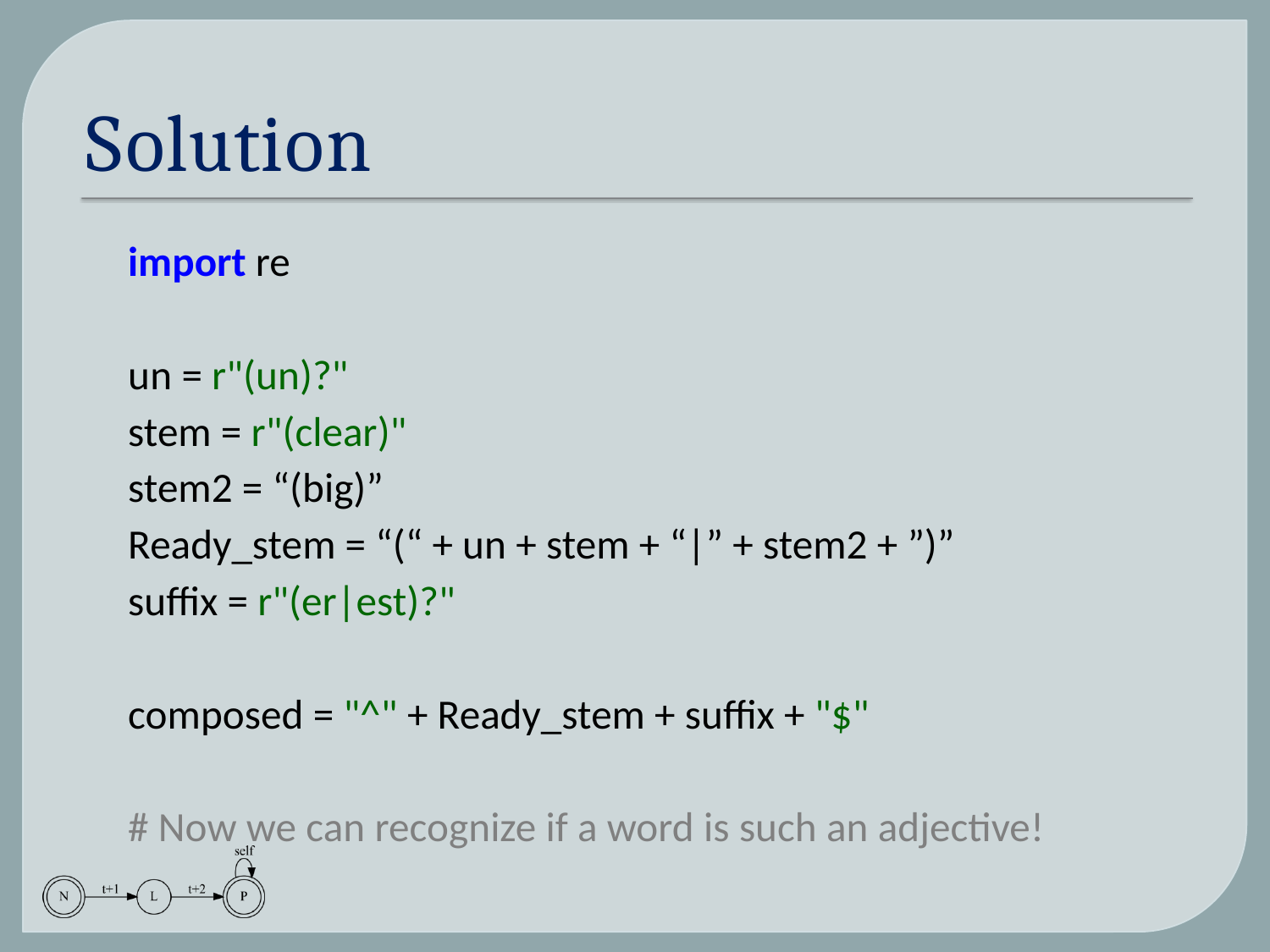

# Solution
import re

un = r"(un)?"
stem = r"(clear)"
stem2 = “(big)”
Ready_stem = “(“ + un + stem + “|” + stem2 + ”)”
suffix = r"(er|est)?"

composed = "^" + Ready_stem + suffix + "$"

# Now we can recognize if a word is such an adjective!